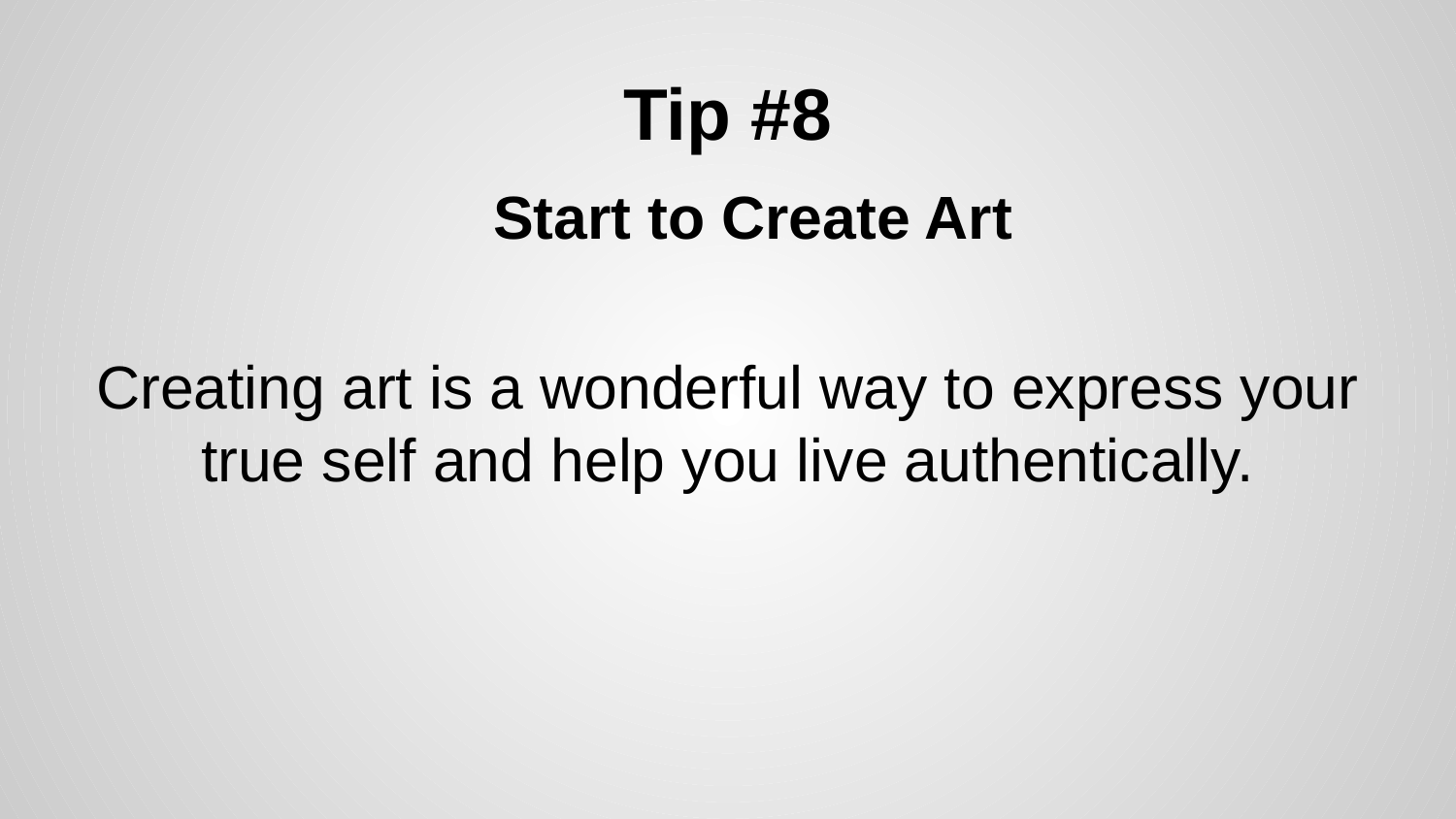

# Tip #8

   Start to Create Art

Creating art is a wonderful way to express your true self and help you live authentically.